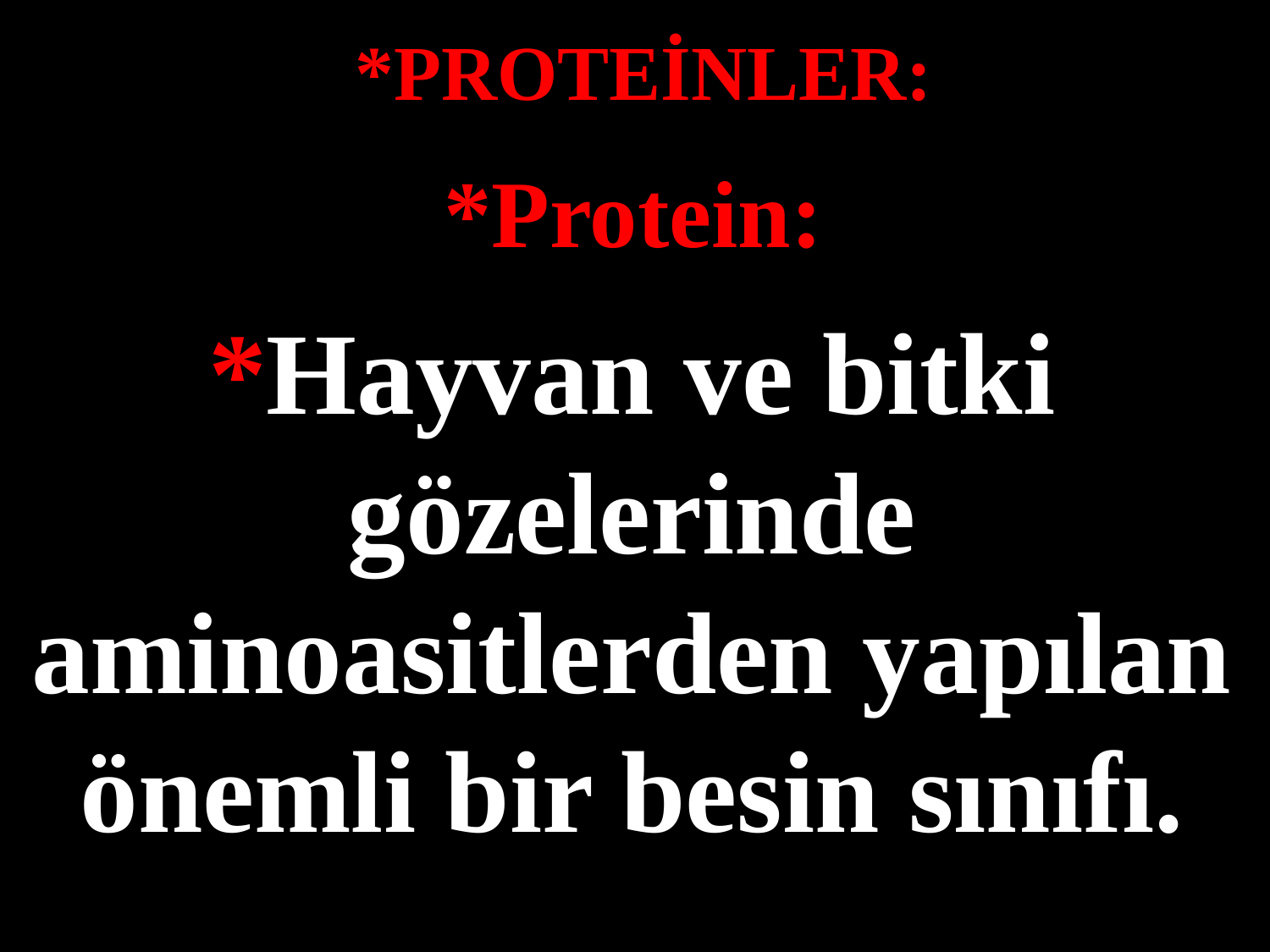

*PROTEİNLER:
*Protein:
*Hayvan ve bitki gözelerinde aminoasitlerden yapılan önemli bir besin sınıfı.
#